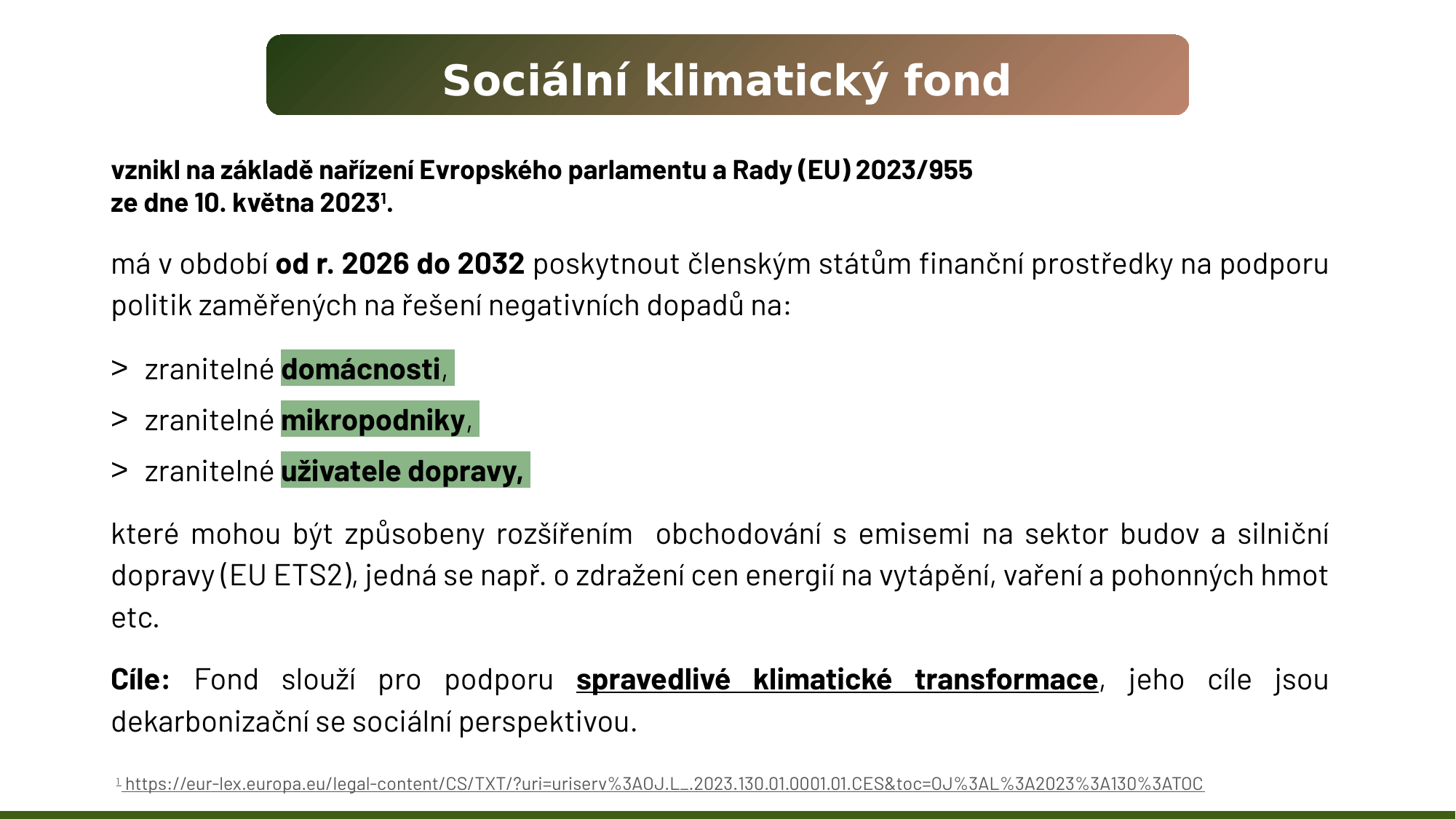

Sociální klimatický fond
vznikl na základě nařízení Evropského parlamentu a Rady (EU) 2023/955
ze dne 10. května 20231.

má v období od r. 2026 do 2032 poskytnout členským státům finanční prostředky na podporu politik zaměřených na řešení negativních dopadů na:

zranitelné domácnosti,
zranitelné mikropodniky,
zranitelné uživatele dopravy,

které mohou být způsobeny rozšířením  obchodování s emisemi na sektor budov a silniční dopravy (EU ETS2), jedná se např. o zdražení cen energií na vytápění, vaření a pohonných hmot etc.

Cíle: Fond slouží pro podporu spravedlivé klimatické transformace, jeho cíle jsou dekarbonizační se sociální perspektivou.
1  https://eur-lex.europa.eu/legal-content/CS/TXT/?uri=uriserv%3AOJ.L_.2023.130.01.0001.01.CES&toc=OJ%3AL%3A2023%3A130%3ATOC